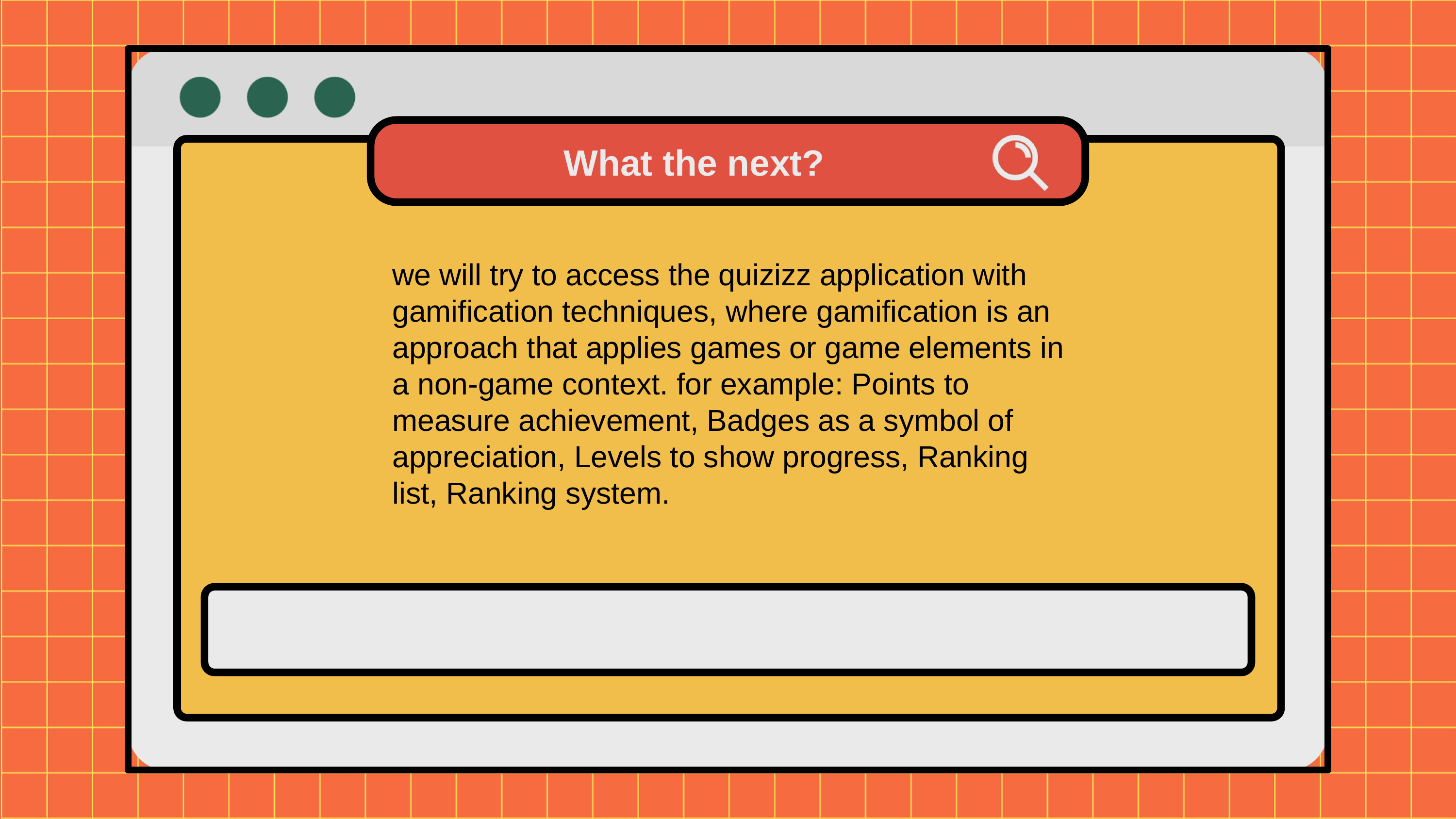

What the next?

we will try to access the quizizz application with gamification techniques, where gamification is an approach that applies games or game elements in a non-game context. for example: Points to measure achievement, Badges as a symbol of appreciation, Levels to show progress, Ranking list, Ranking system.